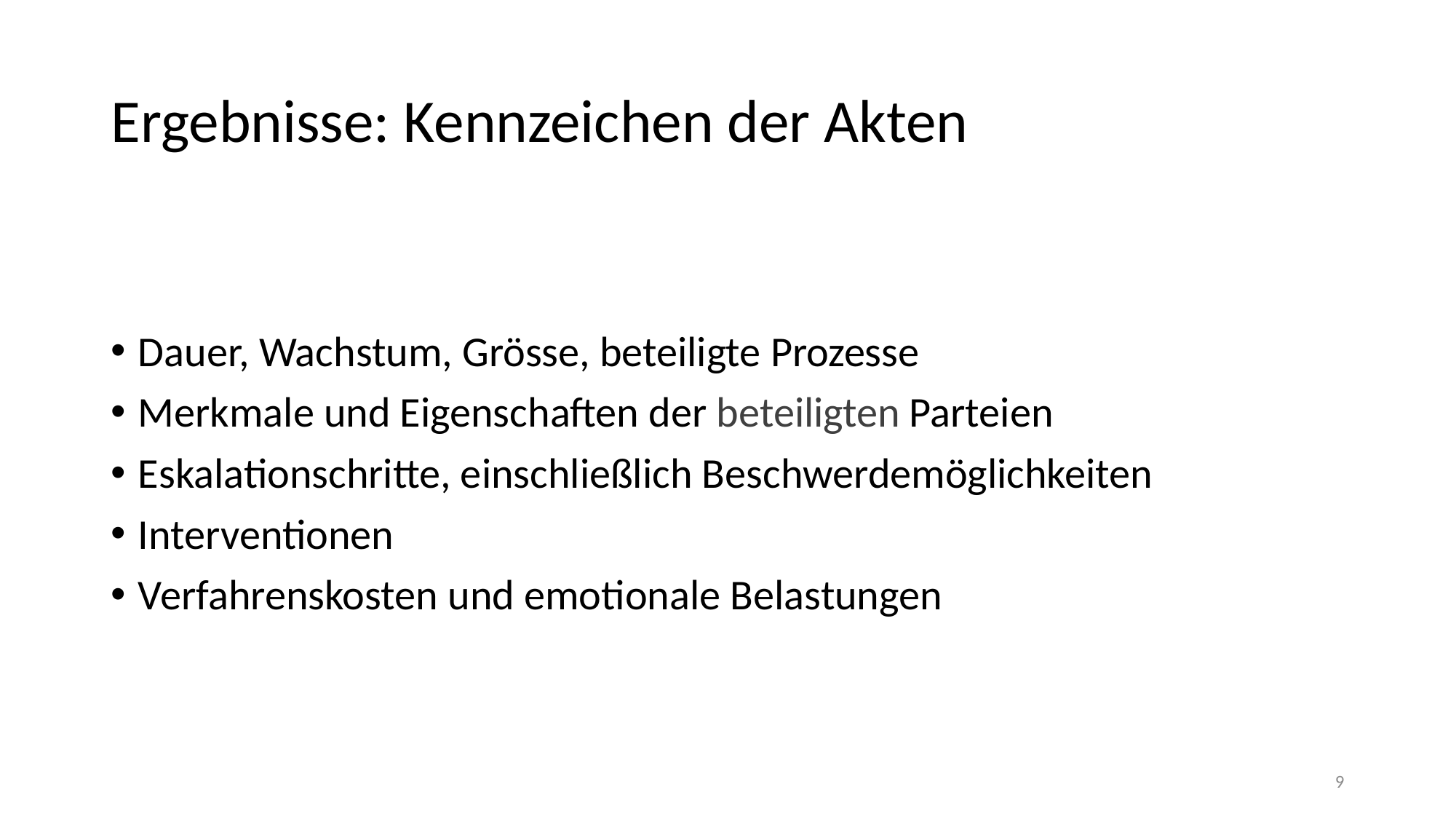

# Ergebnisse: Kennzeichen der Akten
Dauer, Wachstum, Grösse, beteiligte Prozesse
Merkmale und Eigenschaften der beteiligten Parteien
Eskalationschritte, einschließlich Beschwerdemöglichkeiten
Interventionen
Verfahrenskosten und emotionale Belastungen

9